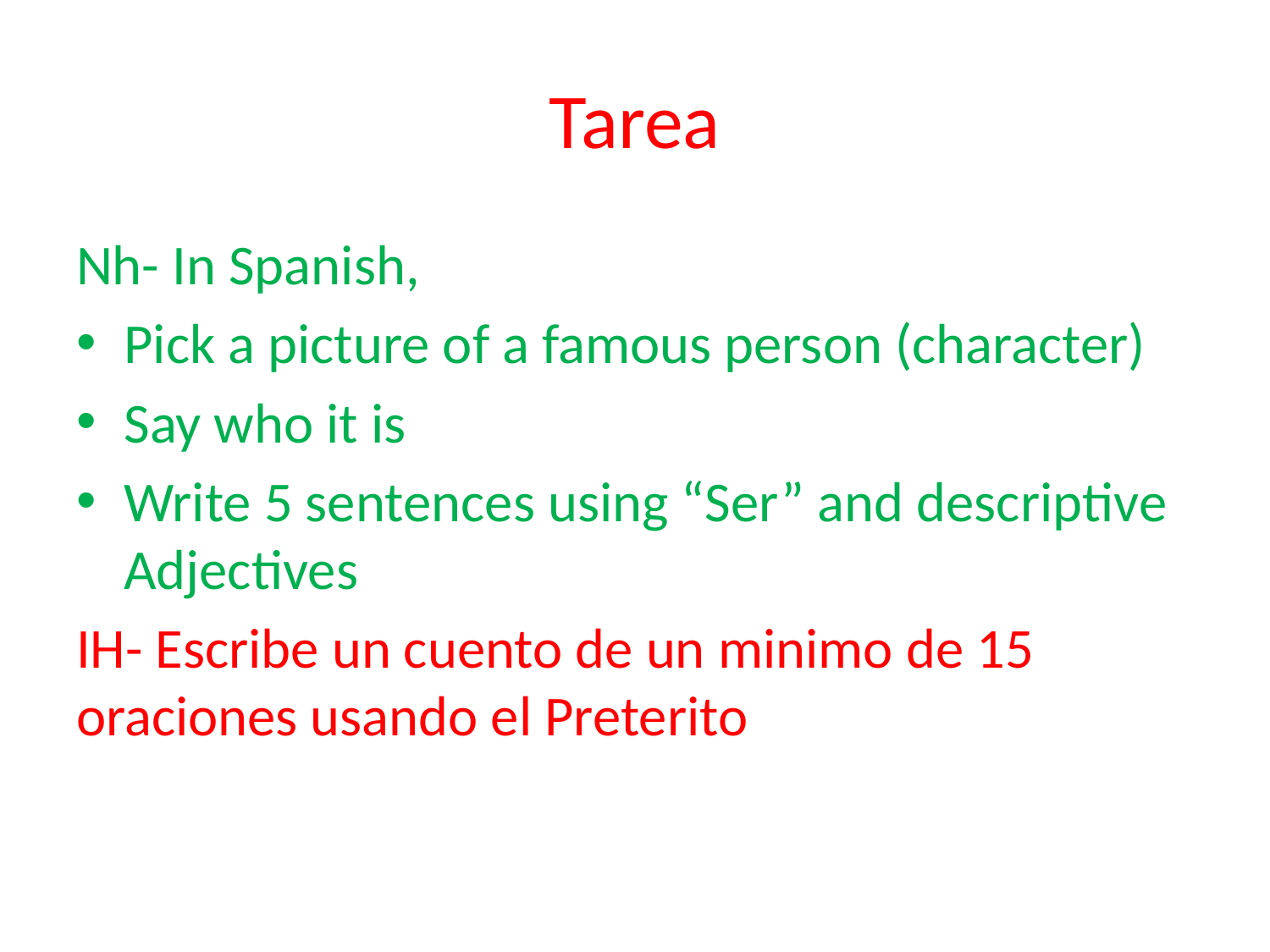

# Tarea
Nh- In Spanish,
Pick a picture of a famous person (character)
Say who it is
Write 5 sentences using “Ser” and descriptive Adjectives
IH- Escribe un cuento de un minimo de 15 oraciones usando el Preterito